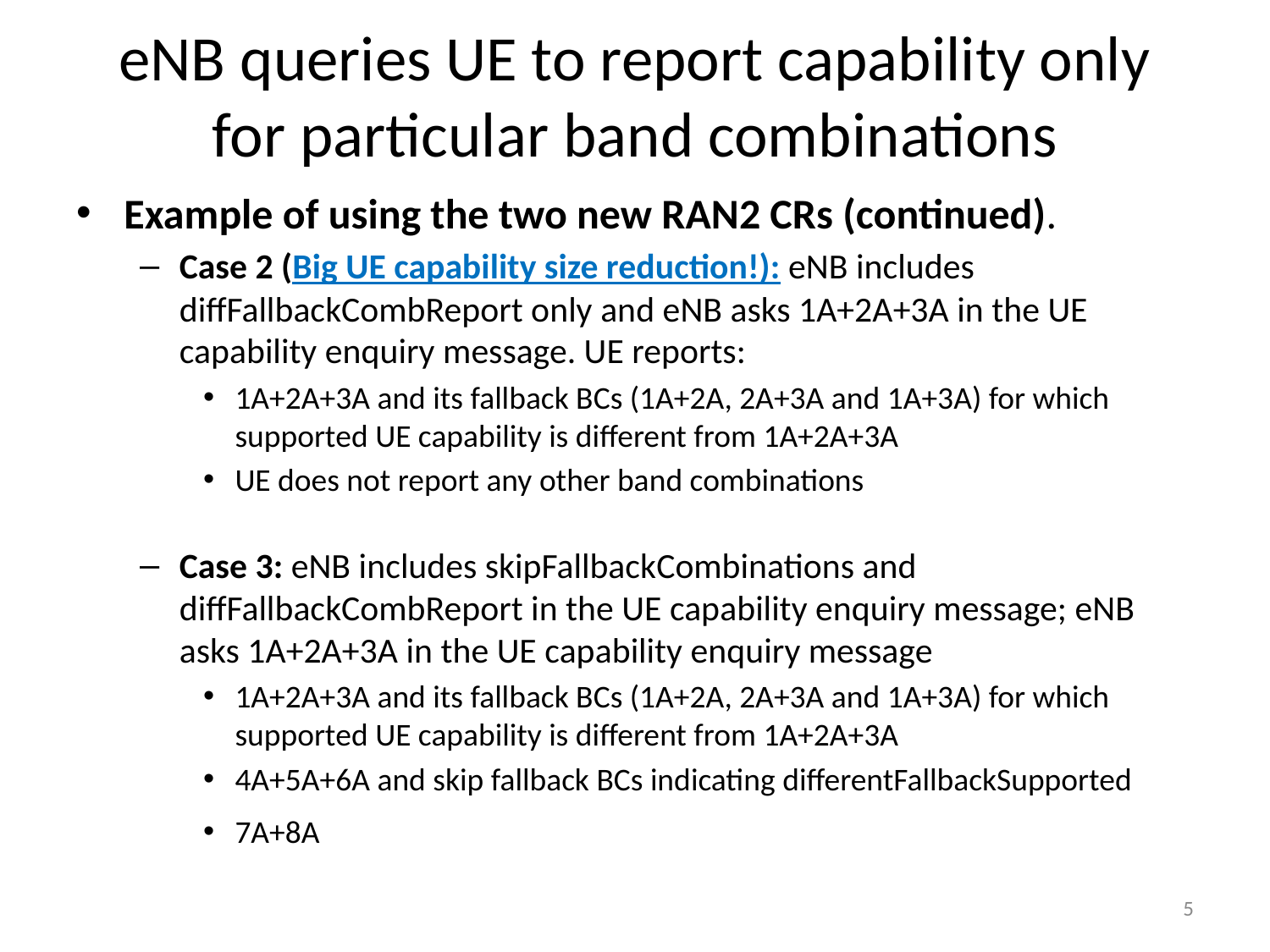

# eNB queries UE to report capability only for particular band combinations
Example of using the two new RAN2 CRs (continued).
Case 2 (Big UE capability size reduction!): eNB includes diffFallbackCombReport only and eNB asks 1A+2A+3A in the UE capability enquiry message. UE reports:
1A+2A+3A and its fallback BCs (1A+2A, 2A+3A and 1A+3A) for which supported UE capability is different from 1A+2A+3A
UE does not report any other band combinations
Case 3: eNB includes skipFallbackCombinations and diffFallbackCombReport in the UE capability enquiry message; eNB asks 1A+2A+3A in the UE capability enquiry message
1A+2A+3A and its fallback BCs (1A+2A, 2A+3A and 1A+3A) for which supported UE capability is different from 1A+2A+3A
4A+5A+6A and skip fallback BCs indicating differentFallbackSupported
7A+8A
5